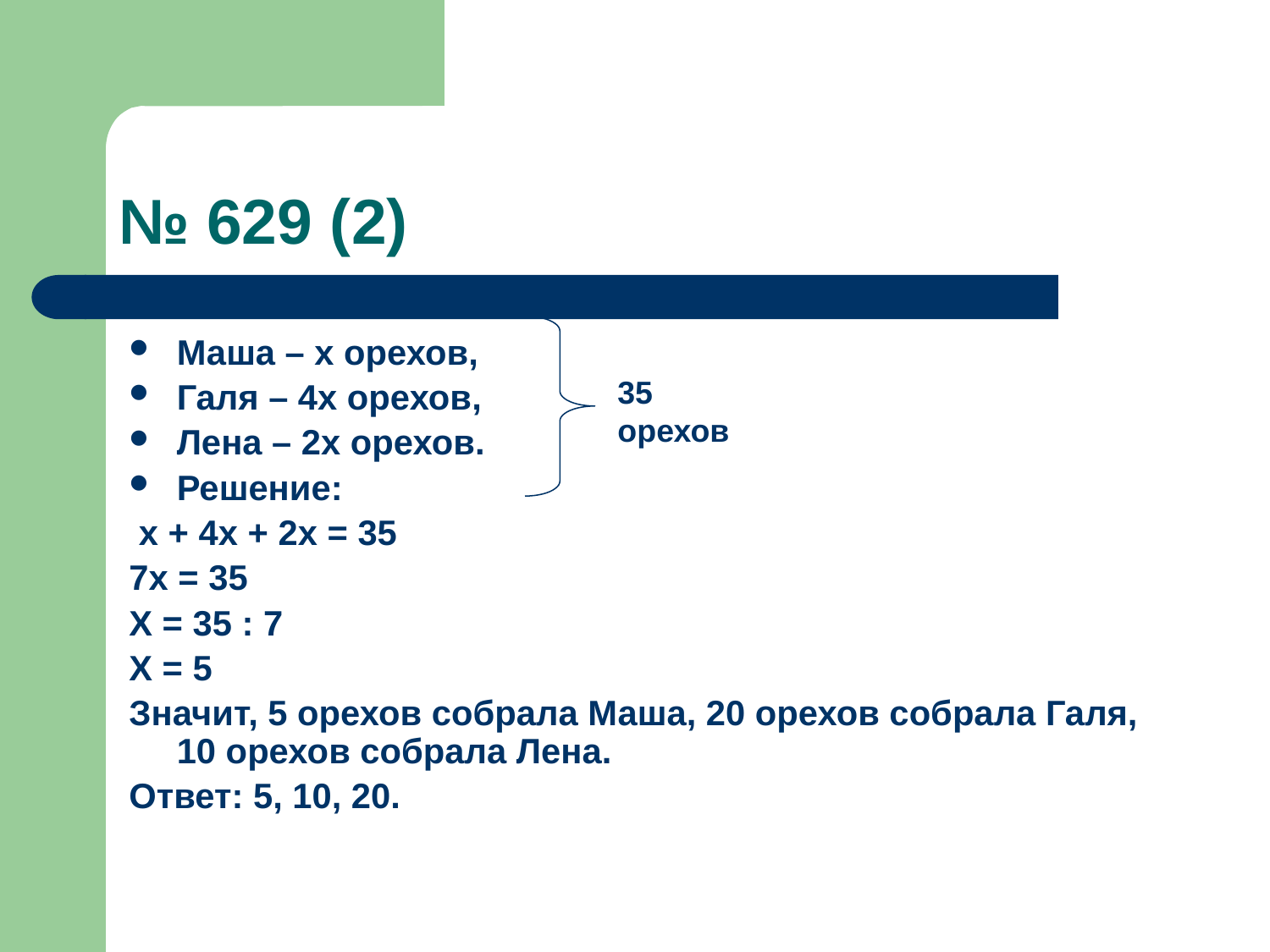

# № 629 (2)

Маша – х орехов,
Галя – 4х орехов,
Лена – 2х орехов.
Решение:
 х + 4х + 2х = 35
7х = 35
Х = 35 : 7
Х = 5
Значит, 5 орехов собрала Маша, 20 орехов собрала Галя, 10 орехов собрала Лена.
Ответ: 5, 10, 20.

35 орехов